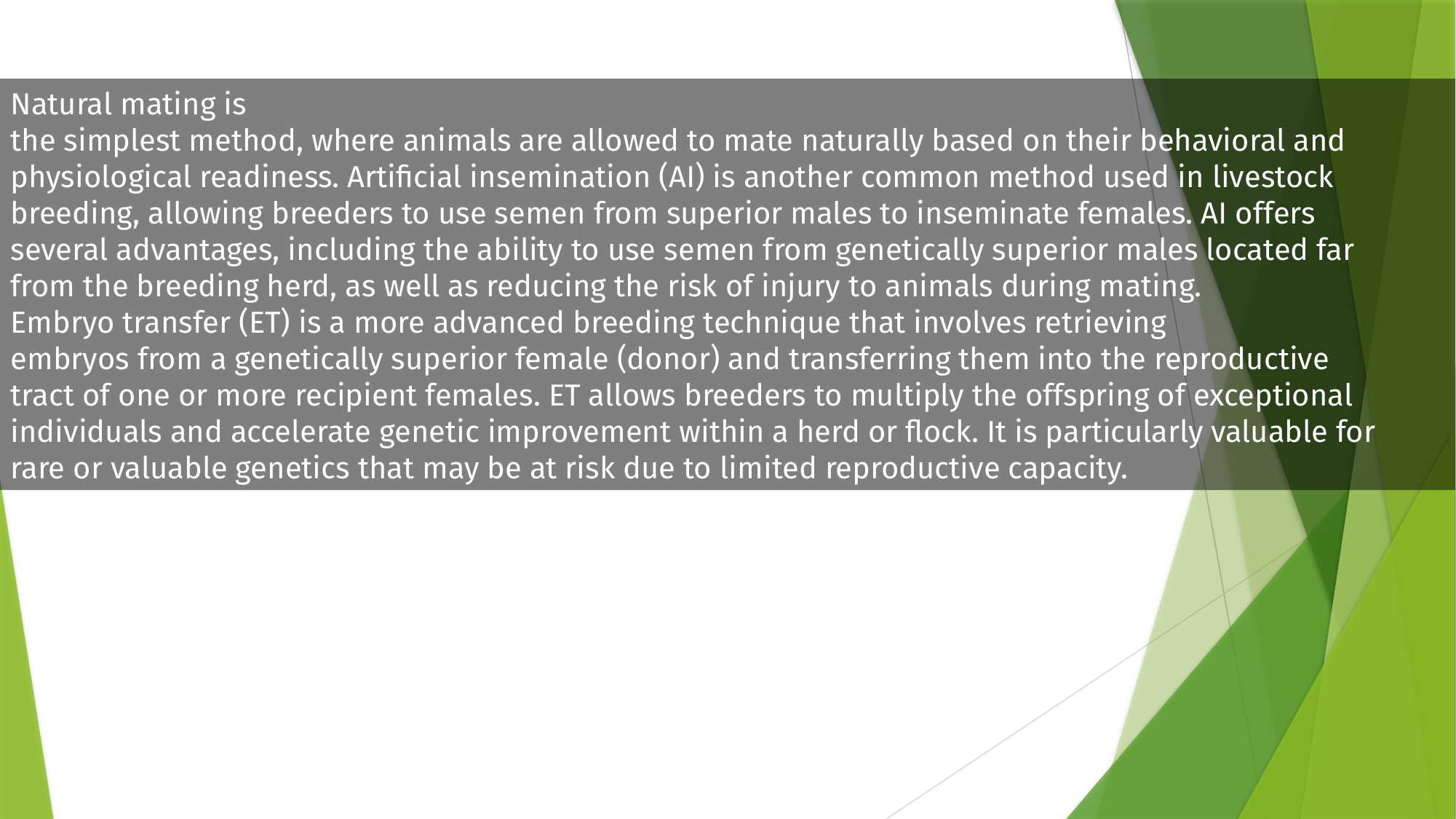

Natural mating is
the simplest method, where animals are allowed to mate naturally based on their behavioral and
physiological readiness. Artificial insemination (AI) is another common method used in livestock
breeding, allowing breeders to use semen from superior males to inseminate females. AI offers
several advantages, including the ability to use semen from genetically superior males located far
from the breeding herd, as well as reducing the risk of injury to animals during mating.
Embryo transfer (ET) is a more advanced breeding technique that involves retrieving
embryos from a genetically superior female (donor) and transferring them into the reproductive
tract of one or more recipient females. ET allows breeders to multiply the offspring of exceptional
individuals and accelerate genetic improvement within a herd or flock. It is particularly valuable for
rare or valuable genetics that may be at risk due to limited reproductive capacity.